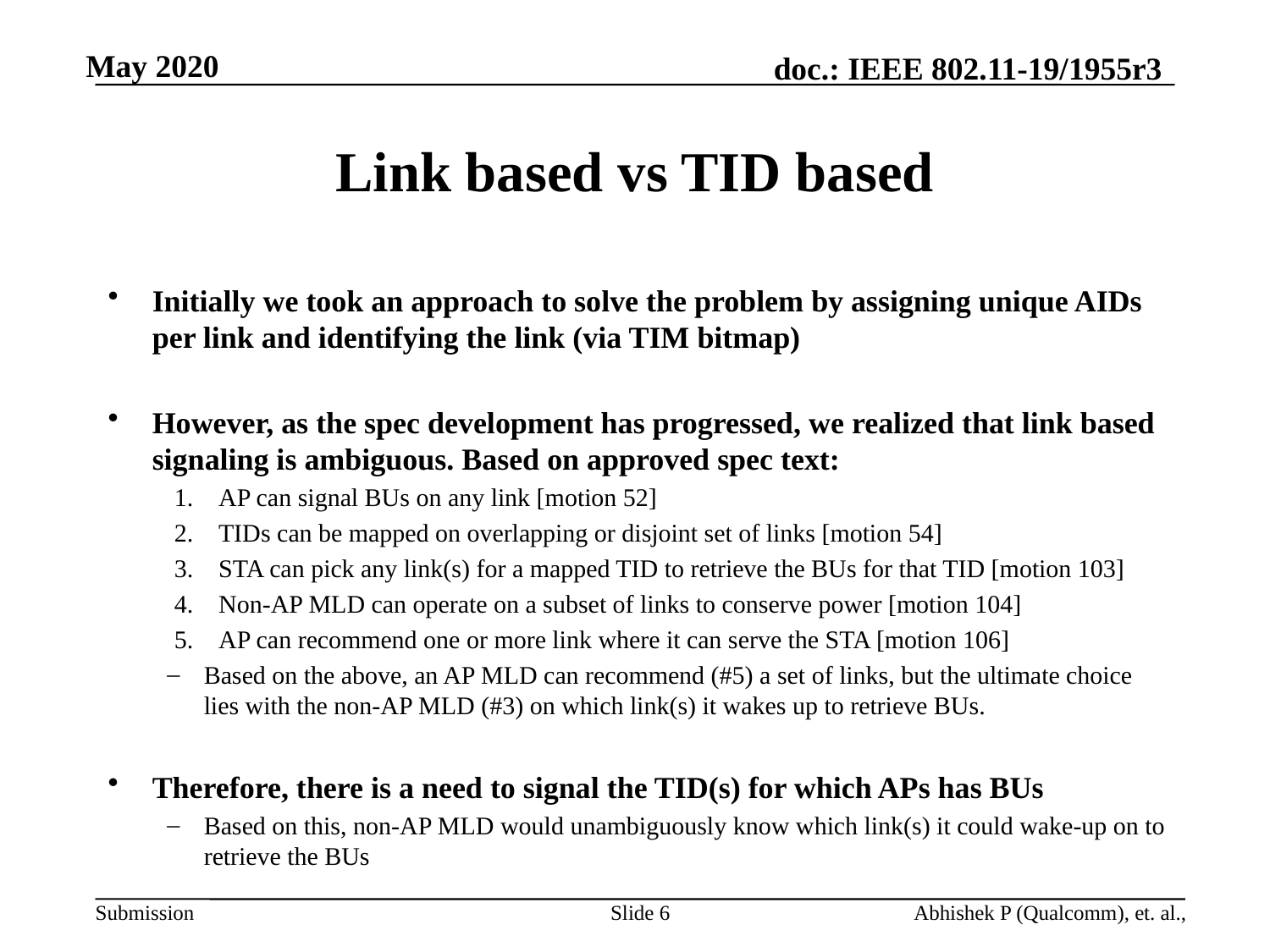

# Link based vs TID based
Initially we took an approach to solve the problem by assigning unique AIDs per link and identifying the link (via TIM bitmap)

However, as the spec development has progressed, we realized that link based signaling is ambiguous. Based on approved spec text:
AP can signal BUs on any link [motion 52]
TIDs can be mapped on overlapping or disjoint set of links [motion 54]
STA can pick any link(s) for a mapped TID to retrieve the BUs for that TID [motion 103]
Non-AP MLD can operate on a subset of links to conserve power [motion 104]
AP can recommend one or more link where it can serve the STA [motion 106]
Based on the above, an AP MLD can recommend (#5) a set of links, but the ultimate choice lies with the non-AP MLD (#3) on which link(s) it wakes up to retrieve BUs.

Therefore, there is a need to signal the TID(s) for which APs has BUs
Based on this, non-AP MLD would unambiguously know which link(s) it could wake-up on to retrieve the BUs
Slide 6
Abhishek P (Qualcomm), et. al.,